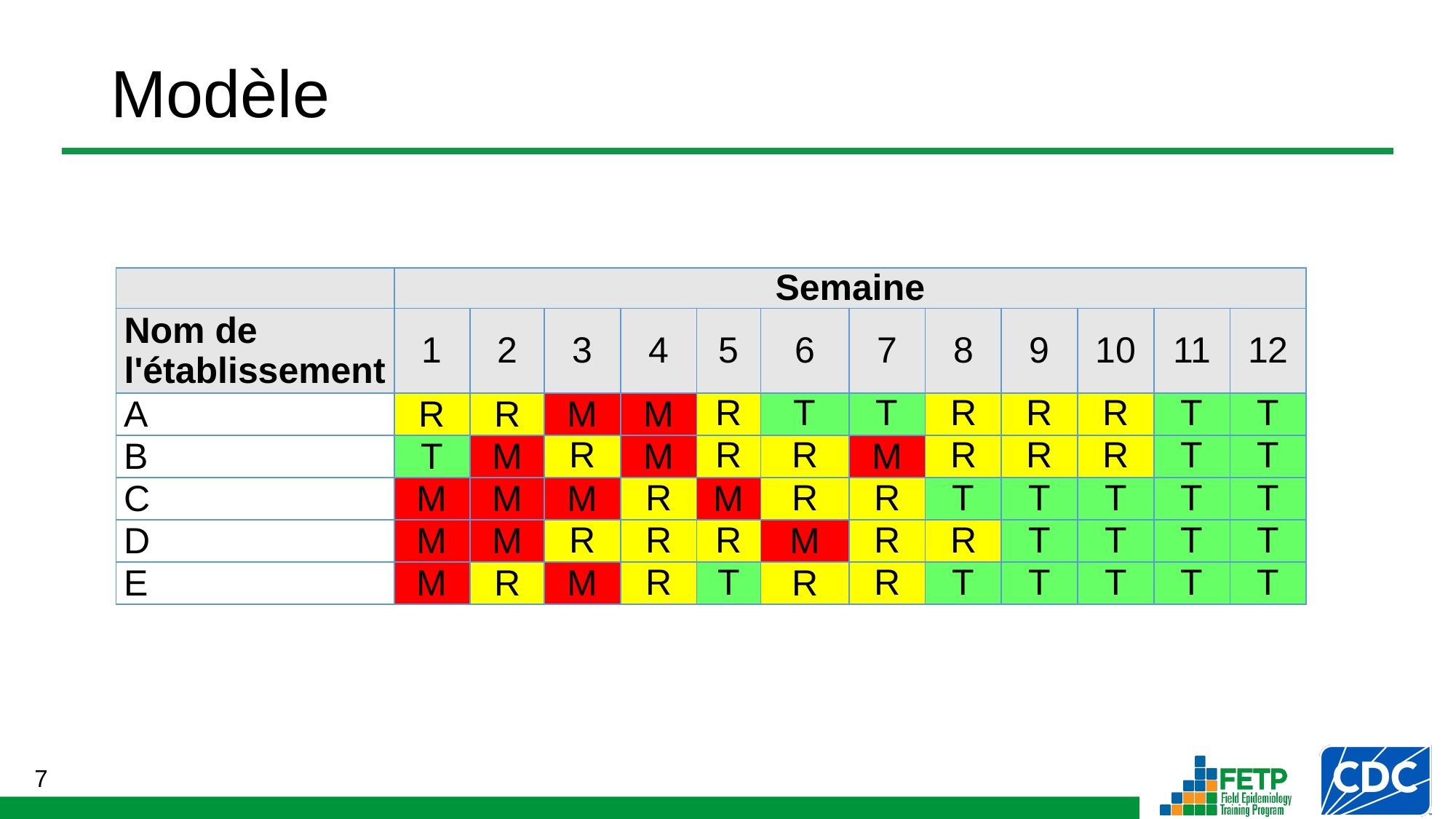

# Modèle
|  | Semaine |  |  |  |  |  |  |  |  |  |  |  |
| --- | --- | --- | --- | --- | --- | --- | --- | --- | --- | --- | --- | --- |
| Nom de l'établissement | 1 | 2 | 3 | 4 | 5 | 6 | 7 | 8 | 9 | 10 | 11 | 12 |
| A | R | R | M | M | R | T | T | R | R | R | T | T |
| B | T | M | R | M | R | R | M | R | R | R | T | T |
| C | M | M | M | R | M | R | R | T | T | T | T | T |
| D | M | M | R | R | R | M | R | R | T | T | T | T |
| E | M | R | M | R | T | R | R | T | T | T | T | T |